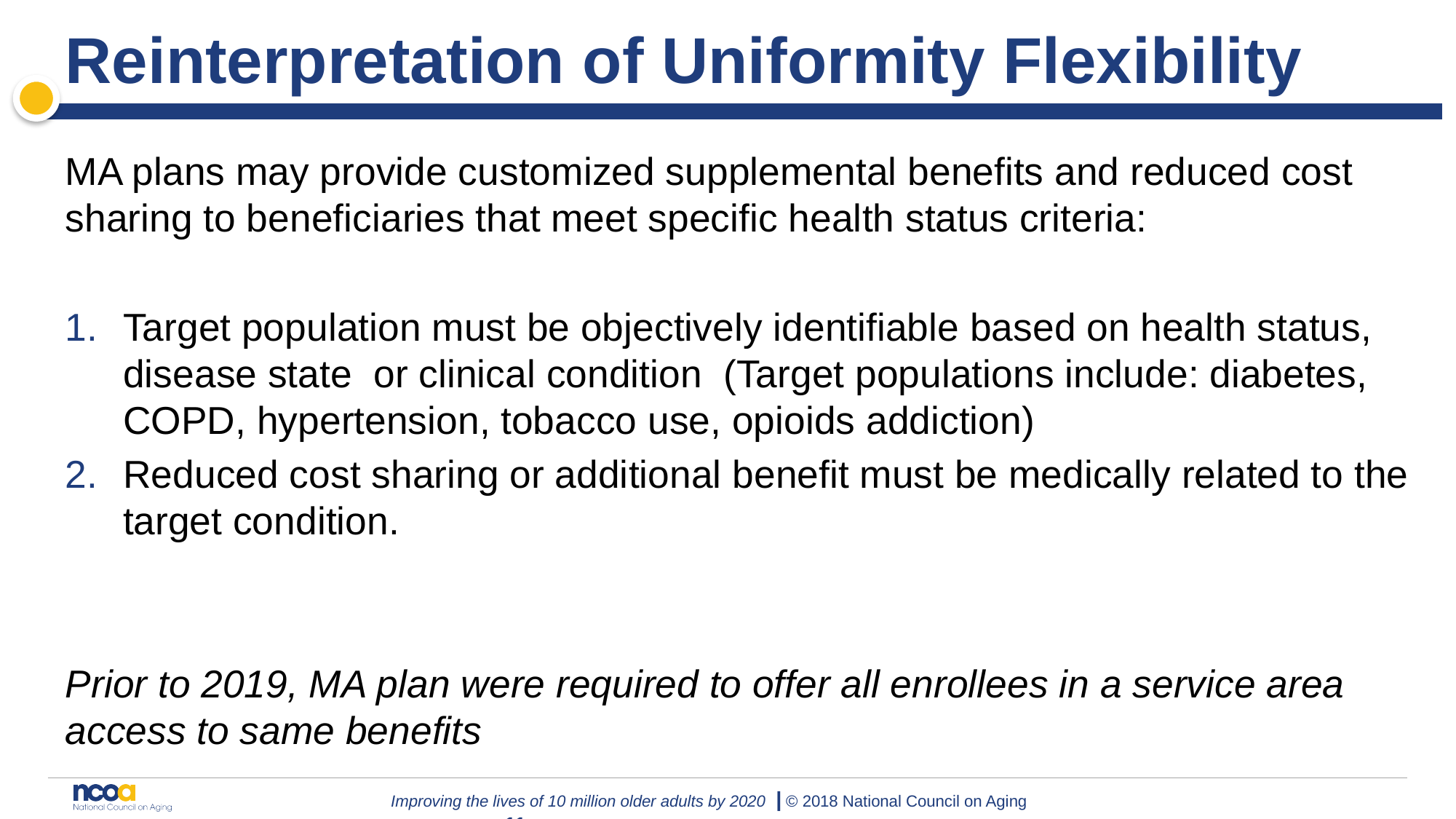

# Reinterpretation of Uniformity Flexibility
MA plans may provide customized supplemental benefits and reduced cost sharing to beneficiaries that meet specific health status criteria:

Target population must be objectively identifiable based on health status, disease state  or clinical condition  (Target populations include: diabetes, COPD, hypertension, tobacco use, opioids addiction)
Reduced cost sharing or additional benefit must be medically related to the target condition.

Prior to 2019, MA plan were required to offer all enrollees in a service area access to same benefits